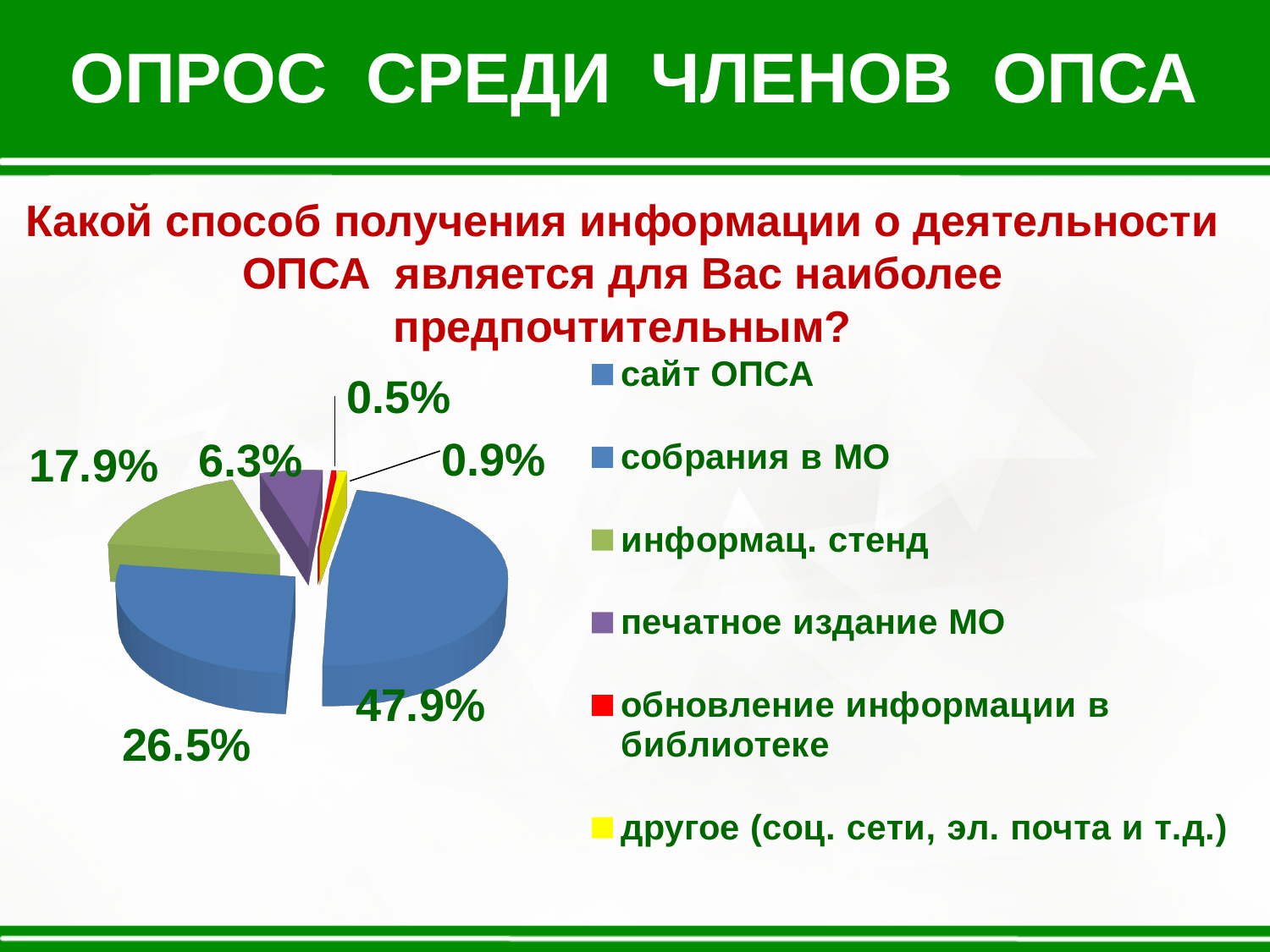

ОПРОС  СРЕДИ  ЧЛЕНОВ  ОПСА
Какой способ получения информации о деятельности ОПСА  является для Вас наиболее предпочтительным?

[unsupported chart]